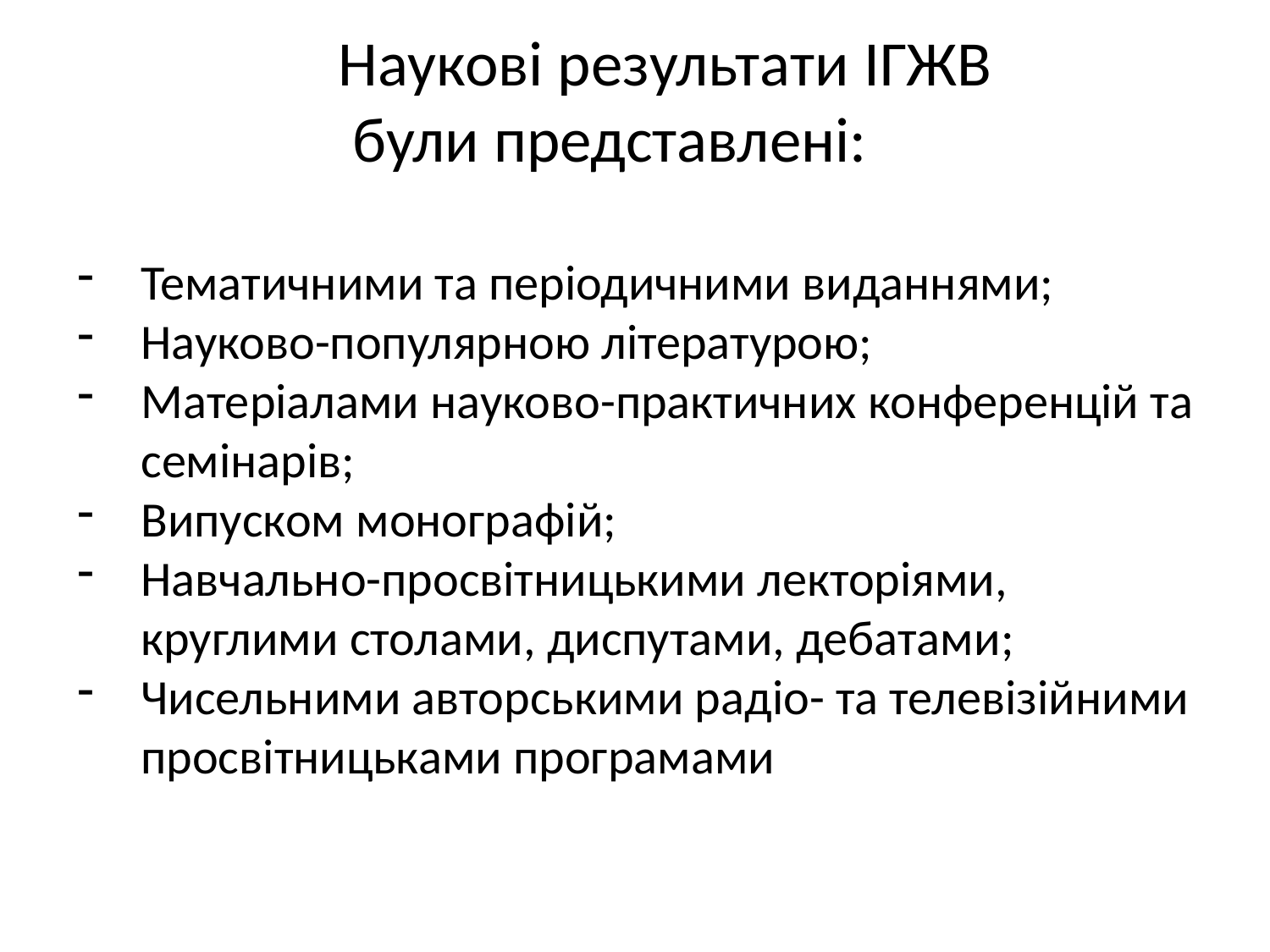

Наукові результати ІГЖВ
 були представлені:

Тематичними та періодичними виданнями;
Науково-популярною літературою;
Матеріалами науково-практичних конференцій та семінарів;
Випуском монографій;
Навчально-просвітницькими лекторіями, круглими столами, диспутами, дебатами;
Чисельними авторськими радіо- та телевізійними просвітницьками програмами